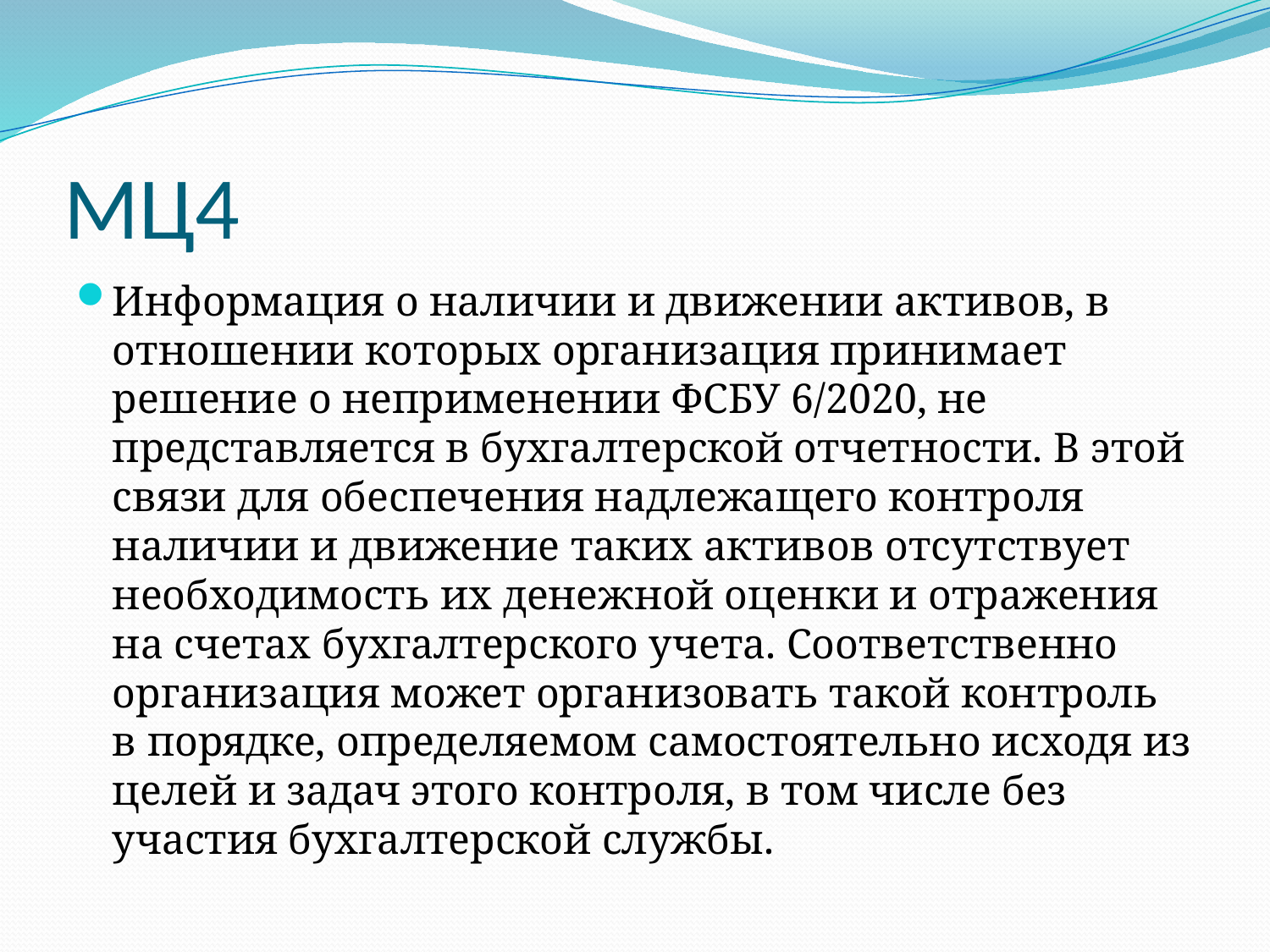

# МЦ4
Информация о наличии и движении активов, в отношении которых организация принимает решение о неприменении ФСБУ 6/2020, не представляется в бухгалтерской отчетности. В этой связи для обеспечения надлежащего контроля наличии и движение таких активов отсутствует необходимость их денежной оценки и отражения на счетах бухгалтерского учета. Соответственно организация может организовать такой контроль в порядке, определяемом самостоятельно исходя из целей и задач этого контроля, в том числе без участия бухгалтерской службы.